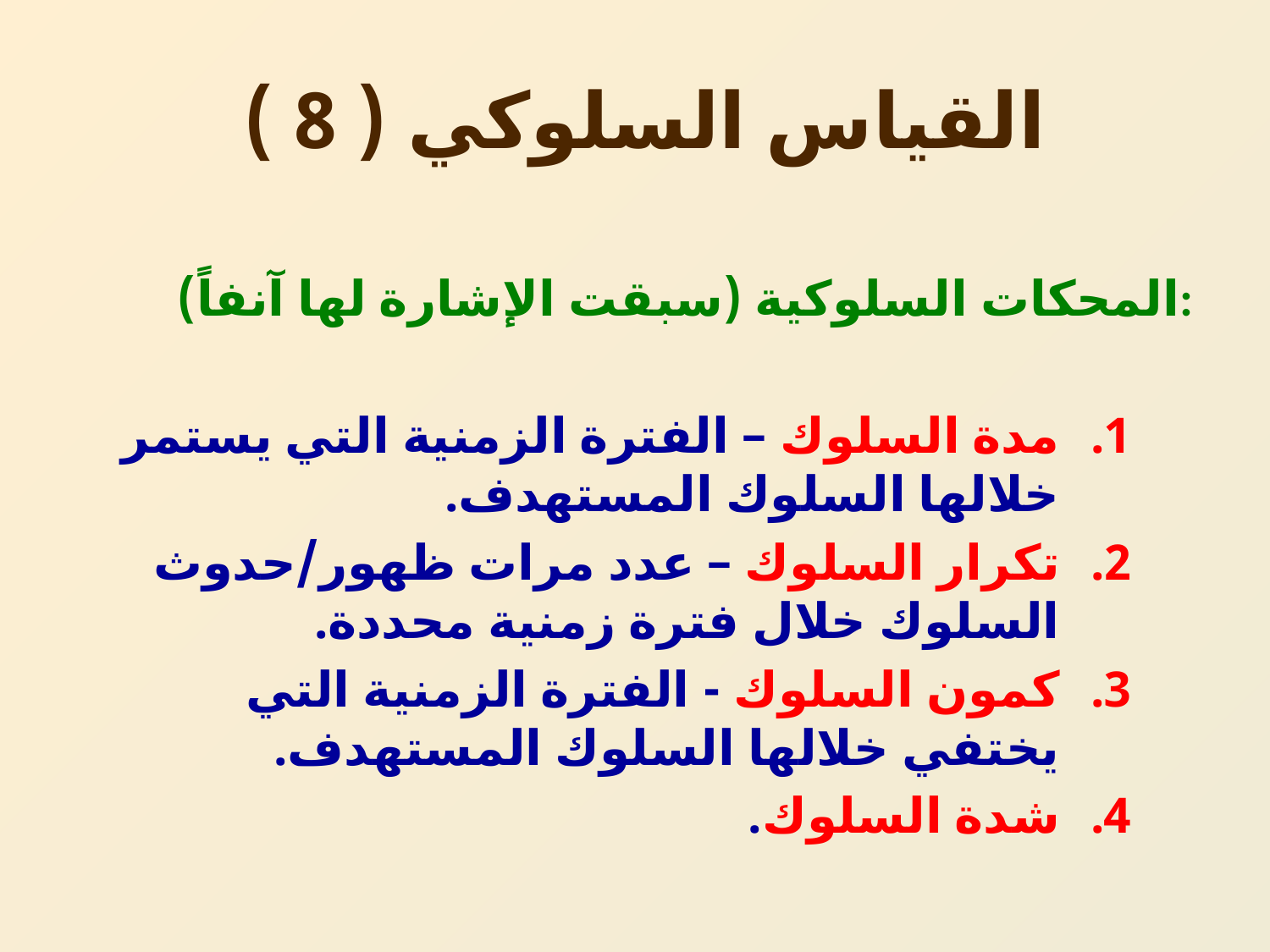

# القياس السلوكي ( 8 )

المحكات السلوكية (سبقت الإشارة لها آنفاً):

مدة السلوك – الفترة الزمنية التي يستمر خلالها السلوك المستهدف.
تكرار السلوك – عدد مرات ظهور/حدوث السلوك خلال فترة زمنية محددة.
كمون السلوك - الفترة الزمنية التي يختفي خلالها السلوك المستهدف.
شدة السلوك.